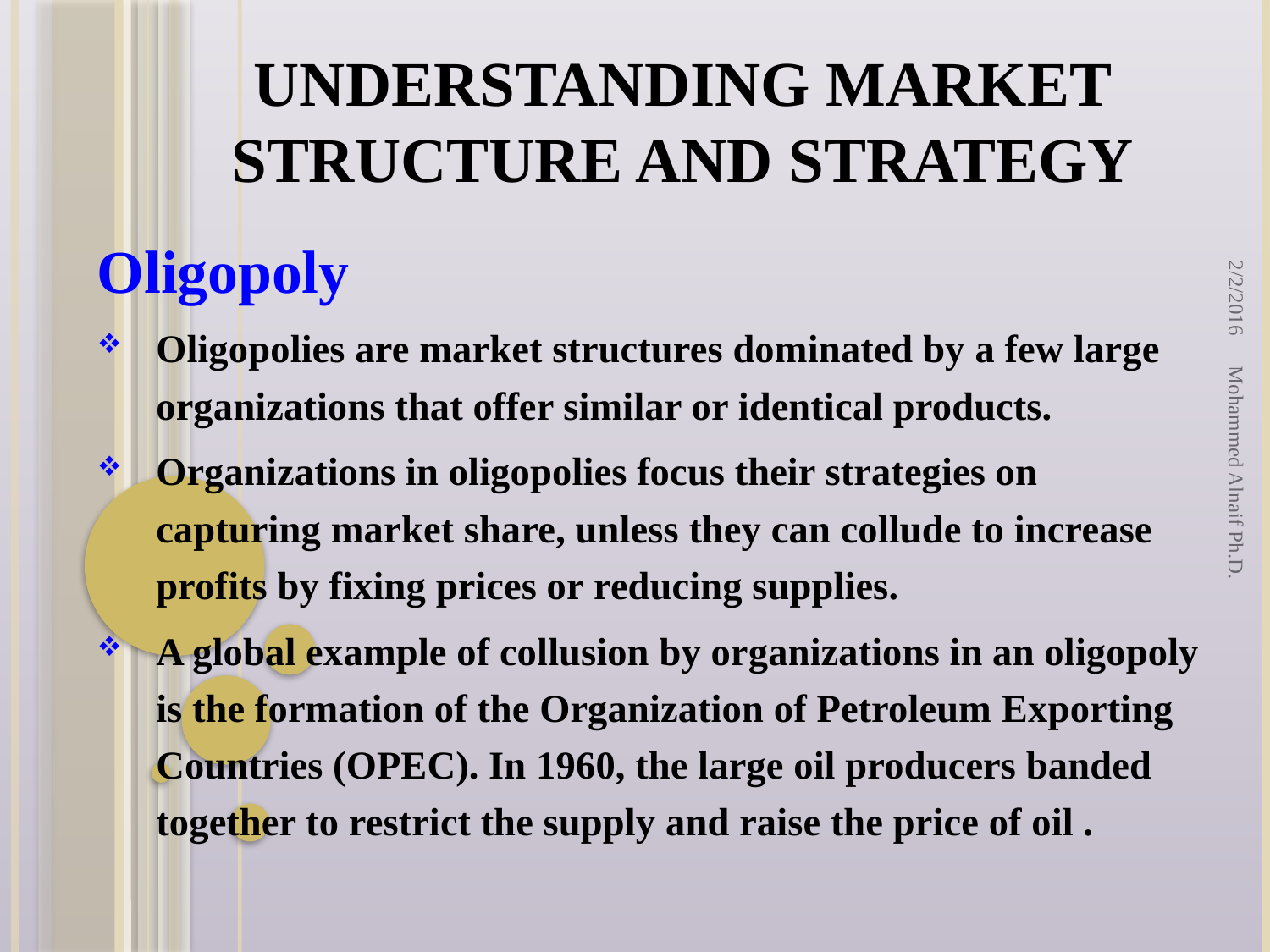

# Understanding Market Structure and Strategy
2/2/2016
Oligopoly
Oligopolies are market structures dominated by a few large organizations that offer similar or identical products.
Organizations in oligopolies focus their strategies on capturing market share, unless they can collude to increase profits by fixing prices or reducing supplies.
A global example of collusion by organizations in an oligopoly is the formation of the Organization of Petroleum Exporting Countries (OPEC). In 1960, the large oil producers banded together to restrict the supply and raise the price of oil .
Mohammed Alnaif Ph.D.